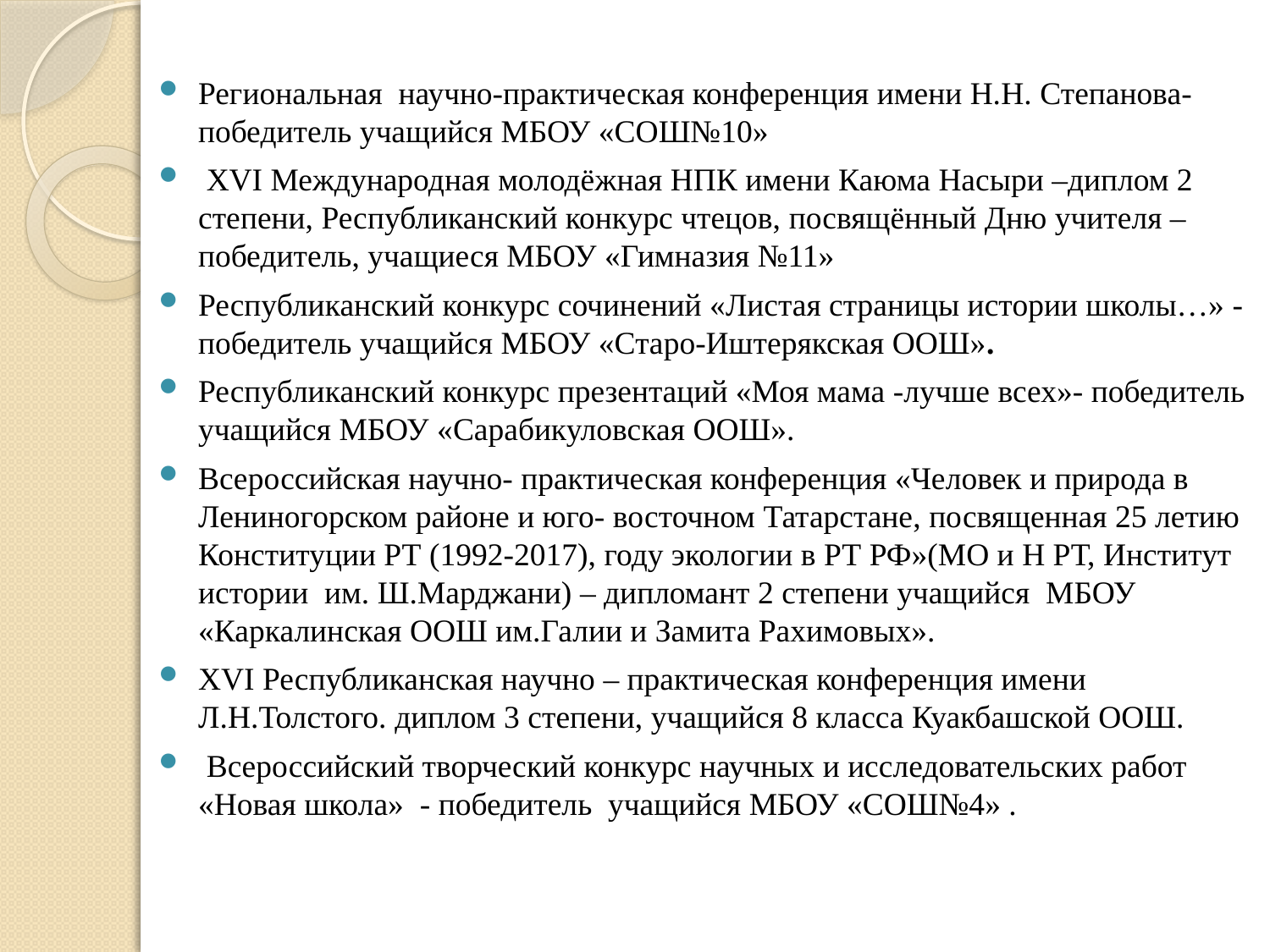

#
Региональная  научно-практическая конференция имени Н.Н. Степанова- победитель учащийся МБОУ «СОШ№10»
 XVI Международная молодёжная НПК имени Каюма Насыри –диплом 2 степени, Республиканский конкурс чтецов, посвящённый Дню учителя –победитель, учащиеся МБОУ «Гимназия №11»
Республиканский конкурс сочинений «Листая страницы истории школы…» - победитель учащийся МБОУ «Старо-Иштерякская ООШ».
Республиканский конкурс презентаций «Моя мама -лучше всех»- победитель  учащийся МБОУ «Сарабикуловская ООШ».
Всероссийская научно- практическая конференция «Человек и природа в Лениногорском районе и юго- восточном Татарстане, посвященная 25 летию Конституции РТ (1992-2017), году экологии в РТ РФ»(МО и Н РТ, Институт истории  им. Ш.Марджани) – дипломант 2 степени учащийся  МБОУ «Каркалинская ООШ им.Галии и Замита Рахимовых».
XVI Республиканская научно – практическая конференция имени Л.Н.Толстого. диплом 3 степени, учащийся 8 класса Куакбашской ООШ.
 Всероссийский творческий конкурс научных и исследовательских работ «Новая школа»  - победитель  учащийся МБОУ «СОШ№4» .